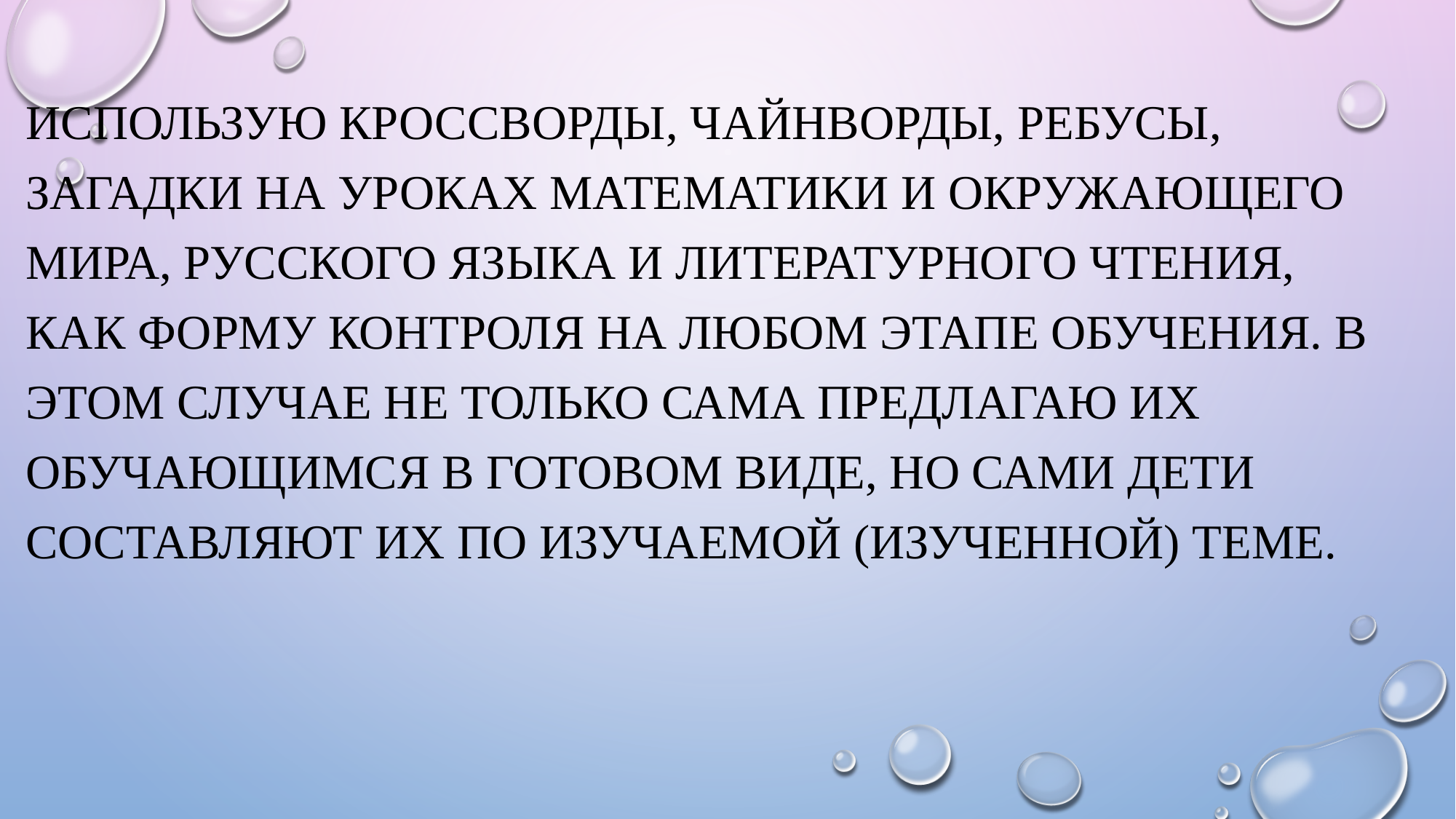

#
Использую кроссворды, чайнворды, ребусы, загадки на уроках математики и окружающего мира, русского языка и литературного чтения,  как форму контроля на любом этапе обучения. В этом случае не только сама предлагаю их обучающимся в готовом виде, но сами дети составляют их по изучаемой (изученной) теме.